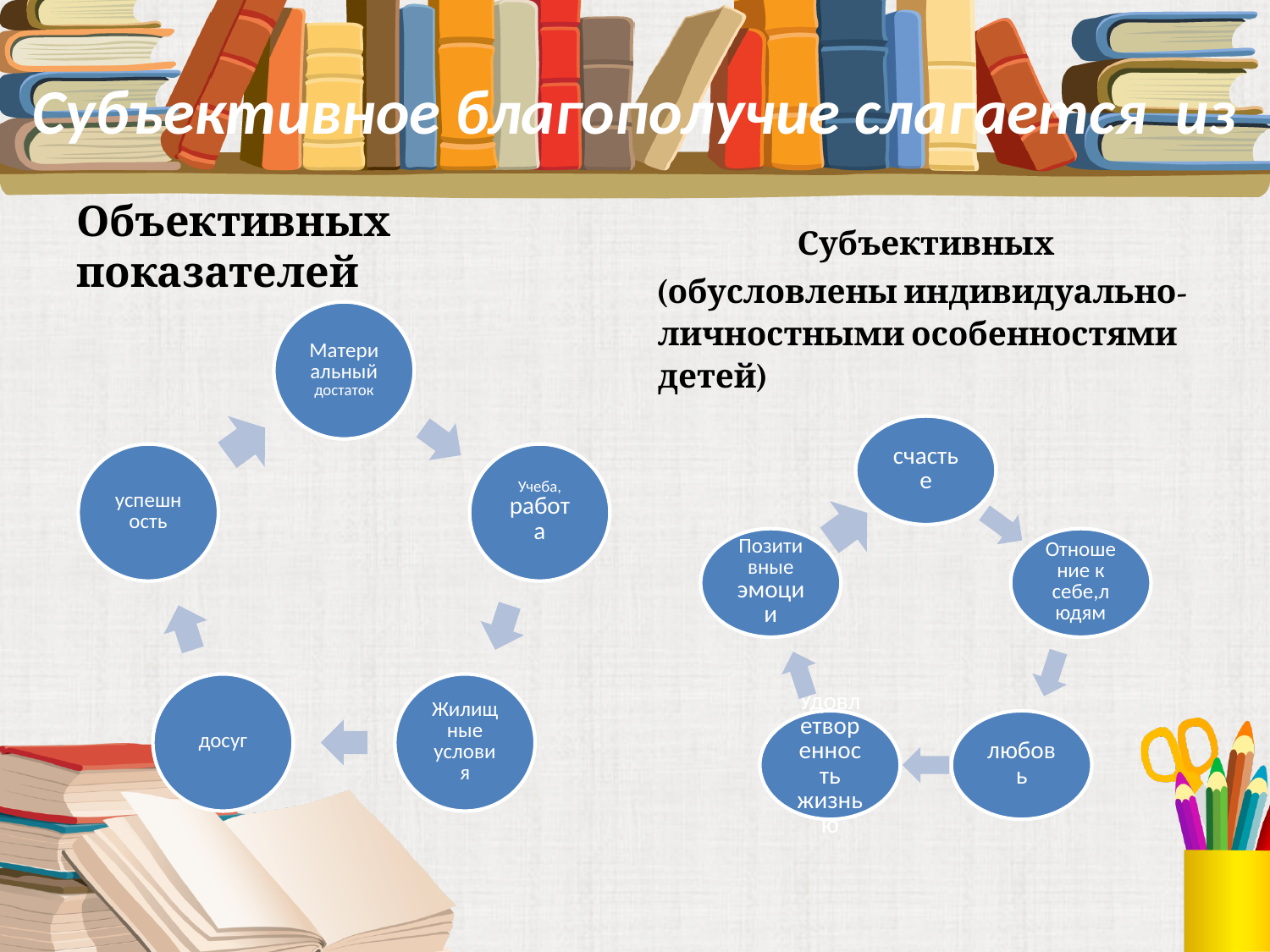

# Субъективное благополучие слагается  из
Субъективных
(обусловлены индивидуально-личностными особенностями детей)
Объективных показателей
Материальный достаток
Жилищные условия
досуг
успешность
счастье
Отношение к себе,людям
любовь
Удовлетворенность жизнью
Позитивные эмоции